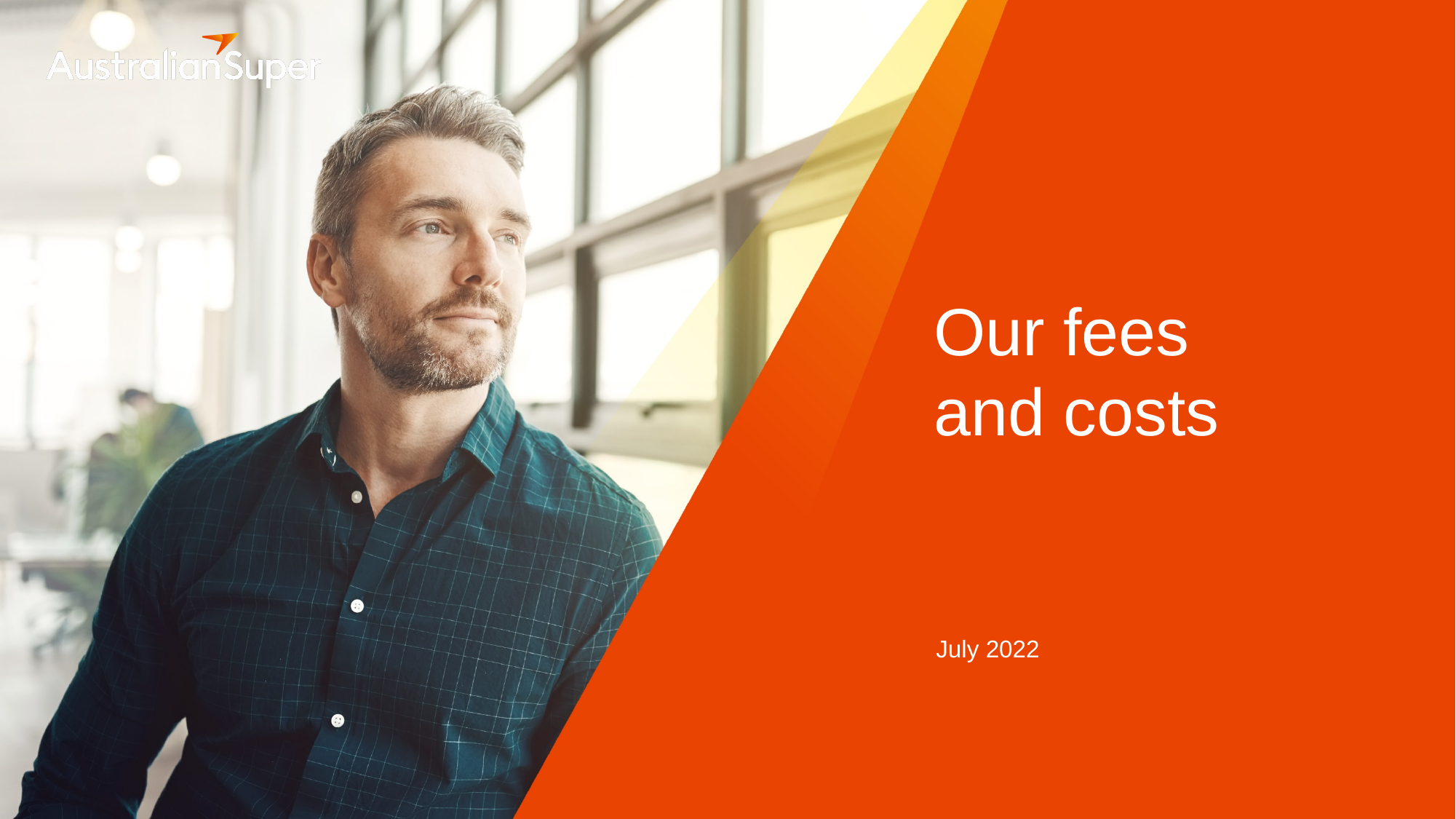

# Our fees and costs
July 2022